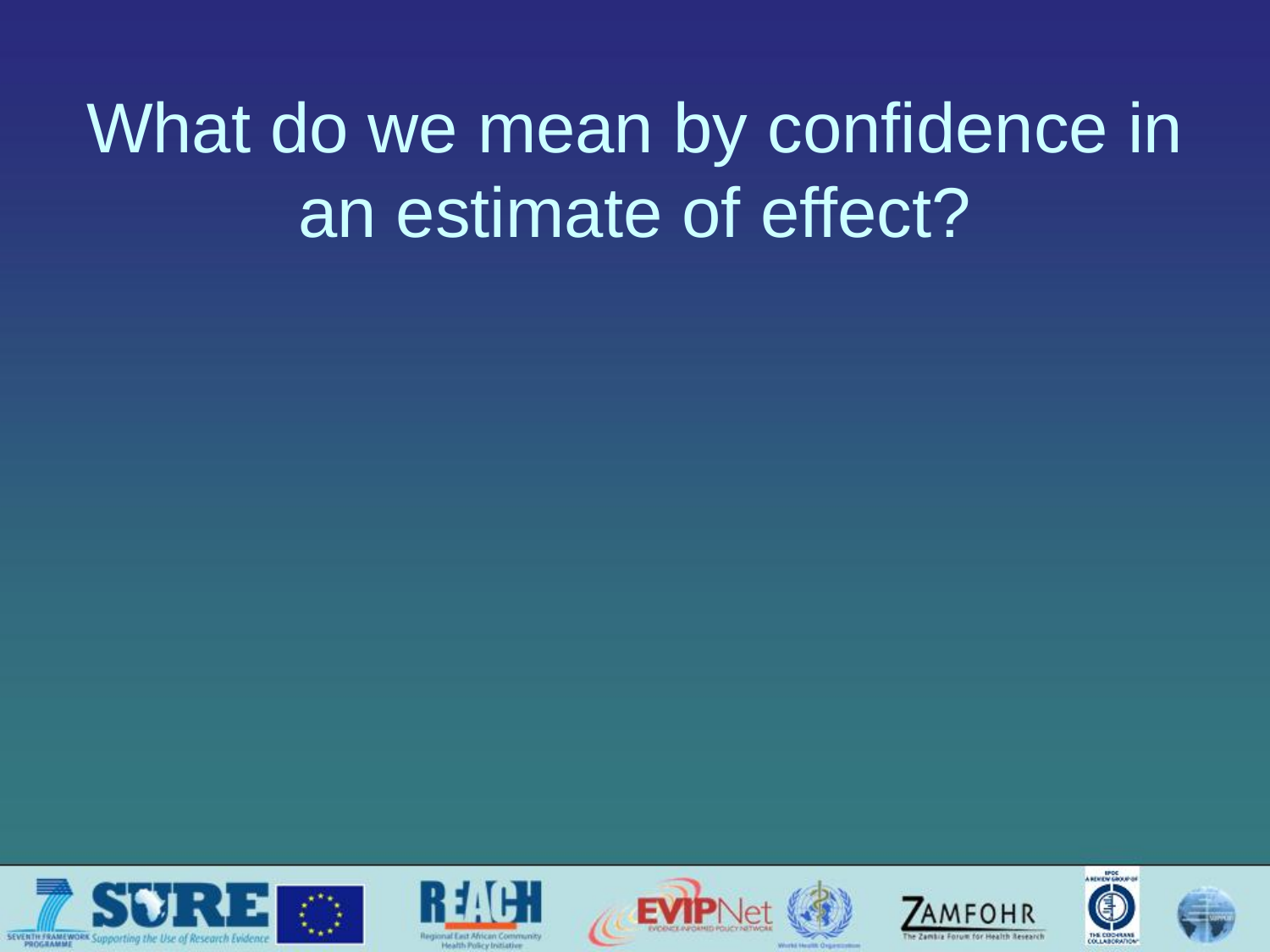

# What do we mean by confidence in an estimate of effect?